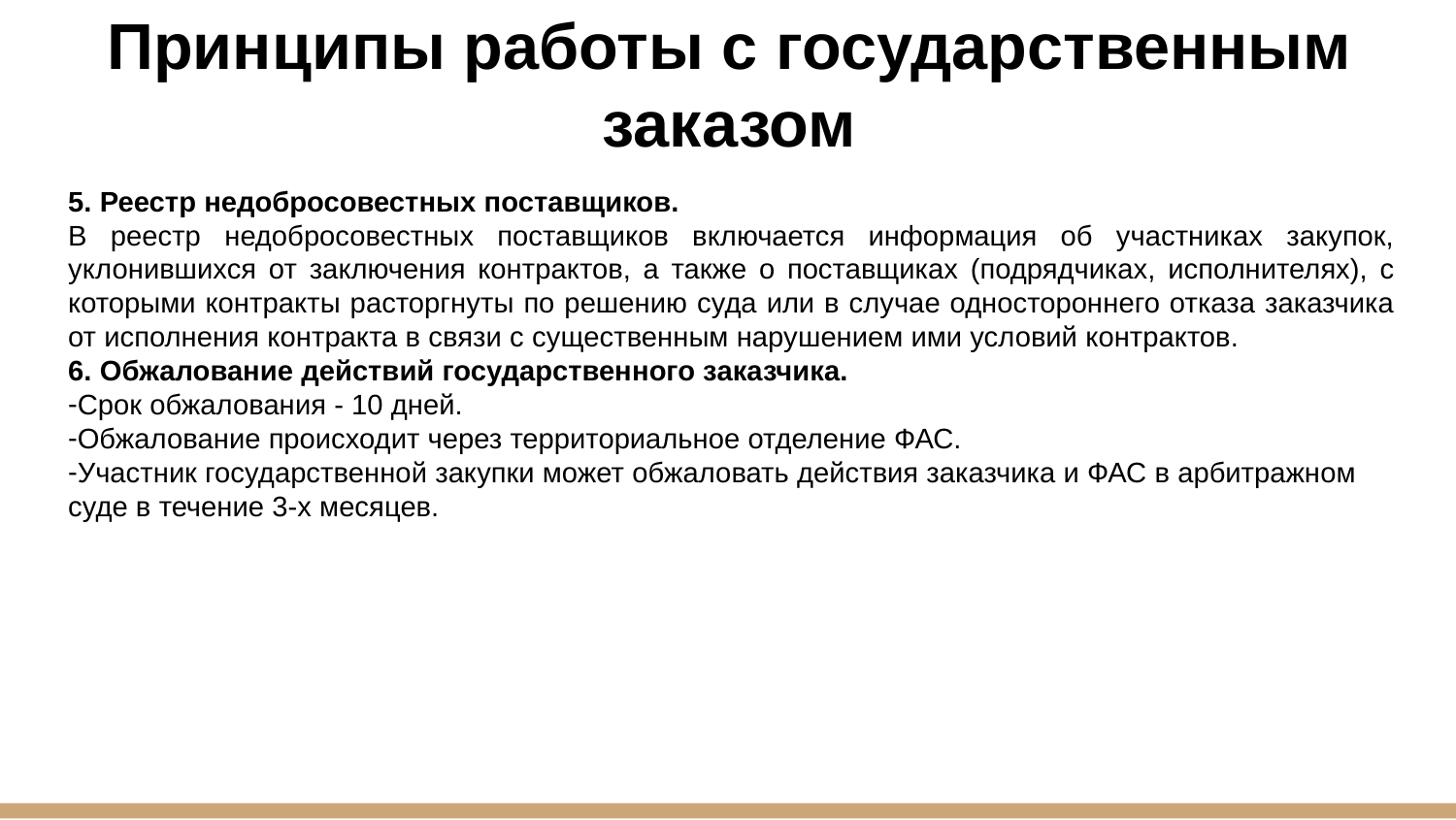

Принципы работы с государственным заказом
5. Реестр недобросовестных поставщиков.
В реестр недобросовестных поставщиков включается информация об участниках закупок, уклонившихся от заключения контрактов, а также о поставщиках (подрядчиках, исполнителях), с которыми контракты расторгнуты по решению суда или в случае одностороннего отказа заказчика от исполнения контракта в связи с существенным нарушением ими условий контрактов.
6. Обжалование действий государственного заказчика.
Срок обжалования - 10 дней.
Обжалование происходит через территориальное отделение ФАС.
Участник государственной закупки может обжаловать действия заказчика и ФАС в арбитражном суде в течение 3-х месяцев.